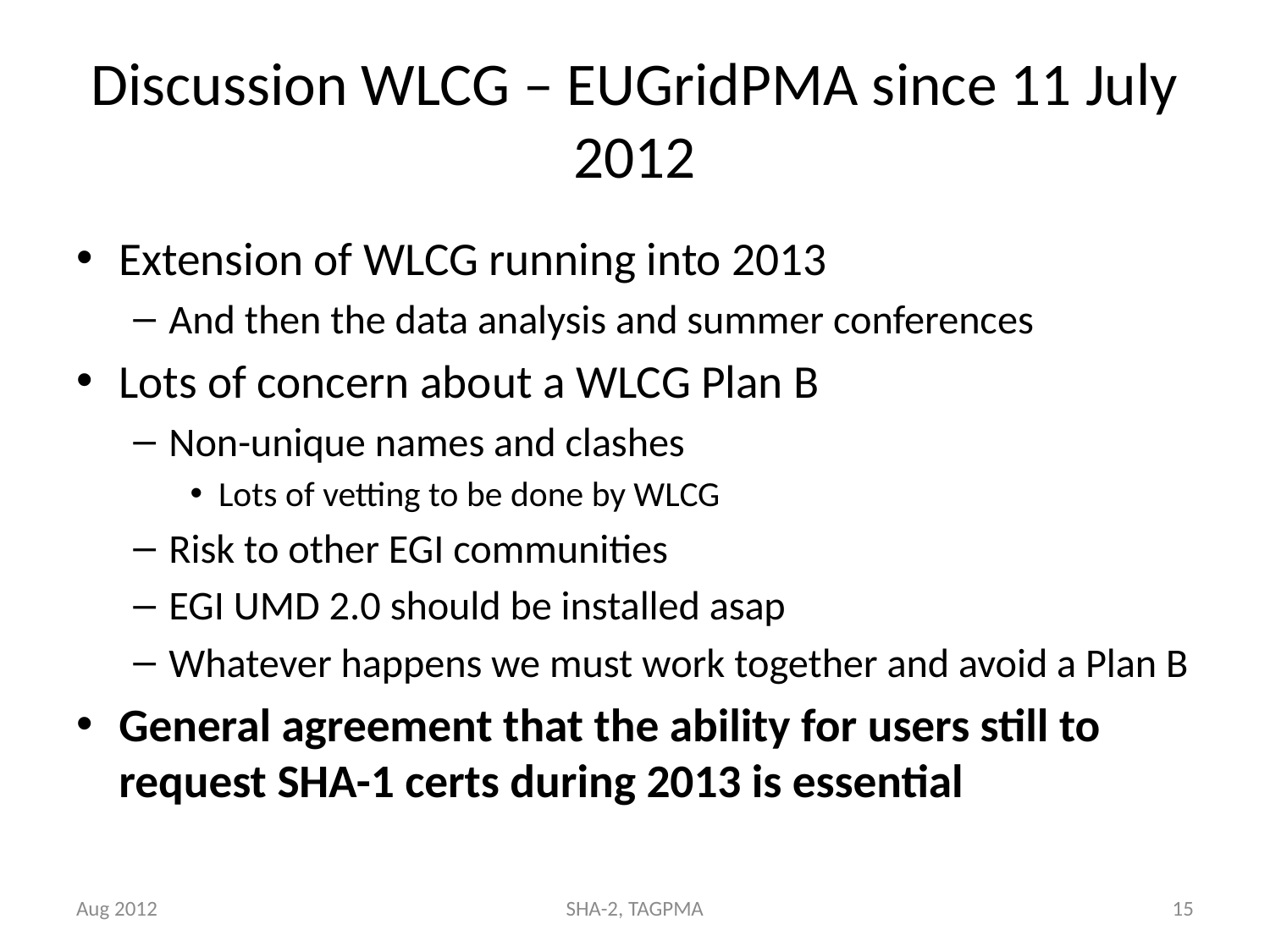

# Discussion WLCG – EUGridPMA since 11 July 2012
Extension of WLCG running into 2013
And then the data analysis and summer conferences
Lots of concern about a WLCG Plan B
Non-unique names and clashes
Lots of vetting to be done by WLCG
Risk to other EGI communities
EGI UMD 2.0 should be installed asap
Whatever happens we must work together and avoid a Plan B
General agreement that the ability for users still to request SHA-1 certs during 2013 is essential

Aug 2012
SHA-2, TAGPMA
15